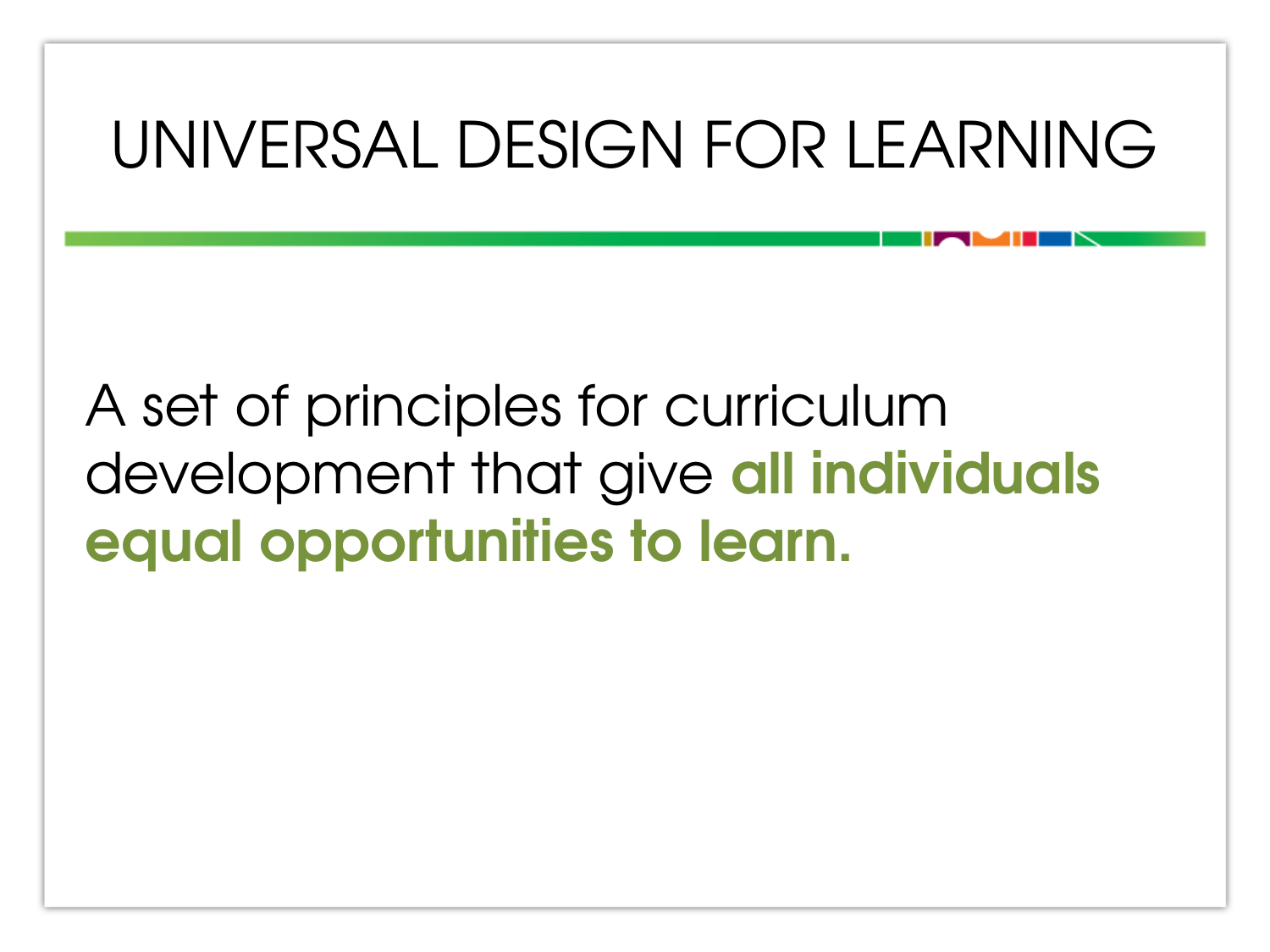

# Universal design FOR learning
A set of principles for curriculum development that give all individuals equal opportunities to learn.